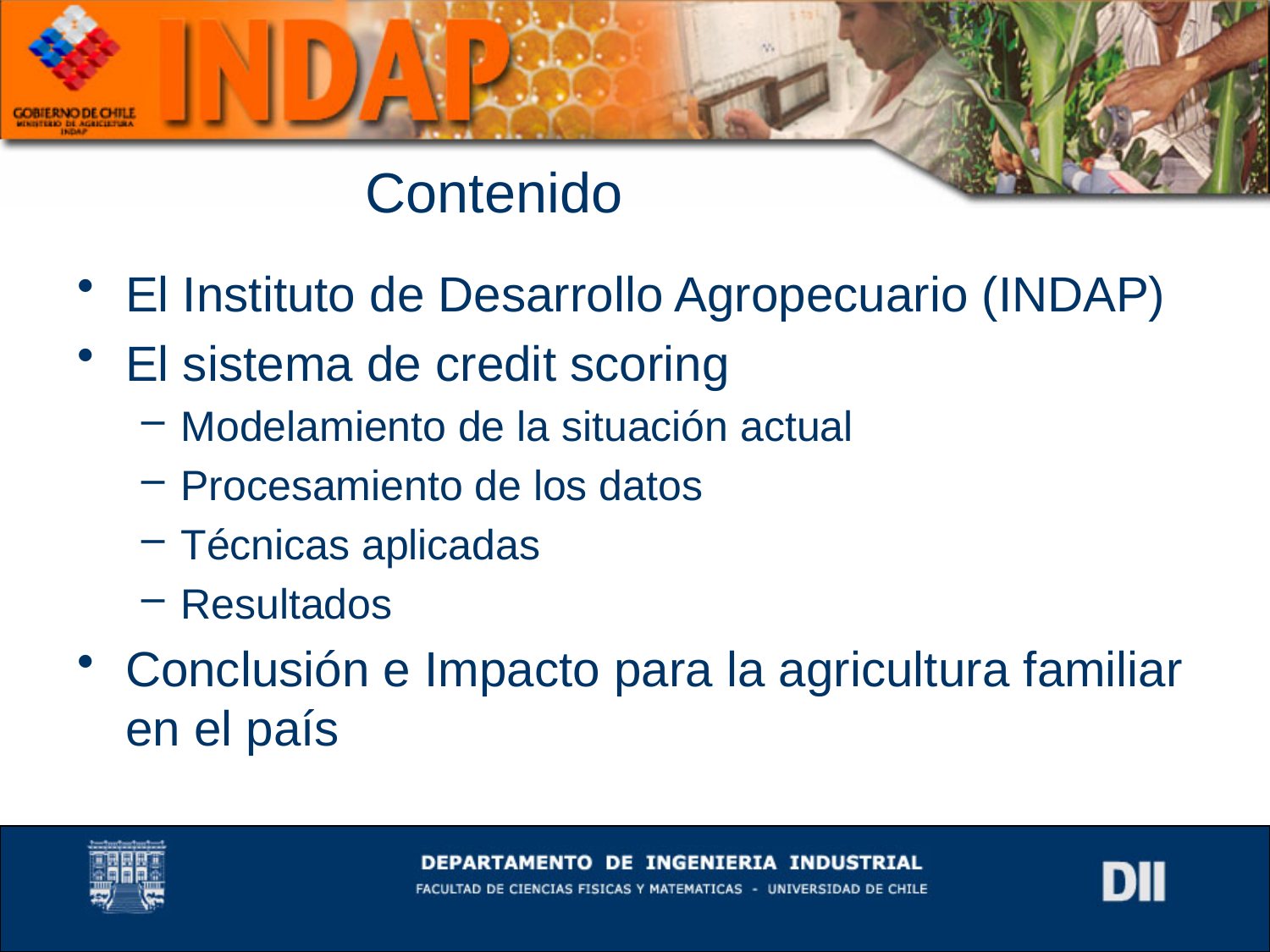

# Contenido
El Instituto de Desarrollo Agropecuario (INDAP)
El sistema de credit scoring
Modelamiento de la situación actual
Procesamiento de los datos
Técnicas aplicadas
Resultados
Conclusión e Impacto para la agricultura familiar en el país